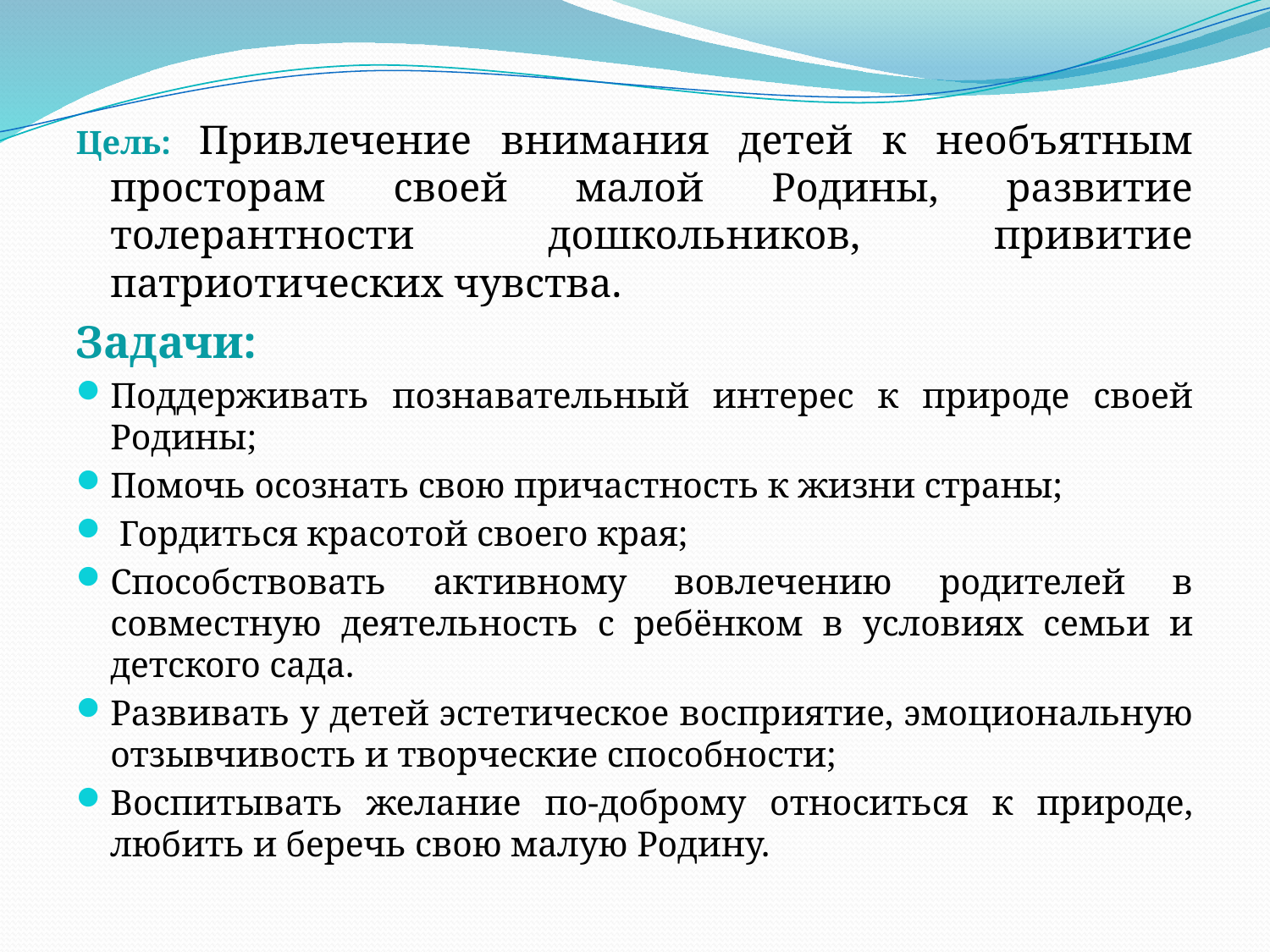

#
Цель: Привлечение внимания детей к необъятным просторам своей малой Родины, развитие толерантности дошкольников, привитие патриотических чувства.
Задачи:
Поддерживать познавательный интерес к природе своей Родины;
Помочь осознать свою причастность к жизни страны;
 Гордиться красотой своего края;
Способствовать активному вовлечению родителей в совместную деятельность с ребёнком в условиях семьи и детского сада.
Развивать у детей эстетическое восприятие, эмоциональную отзывчивость и творческие способности;
Воспитывать желание по-доброму относиться к природе, любить и беречь свою малую Родину.